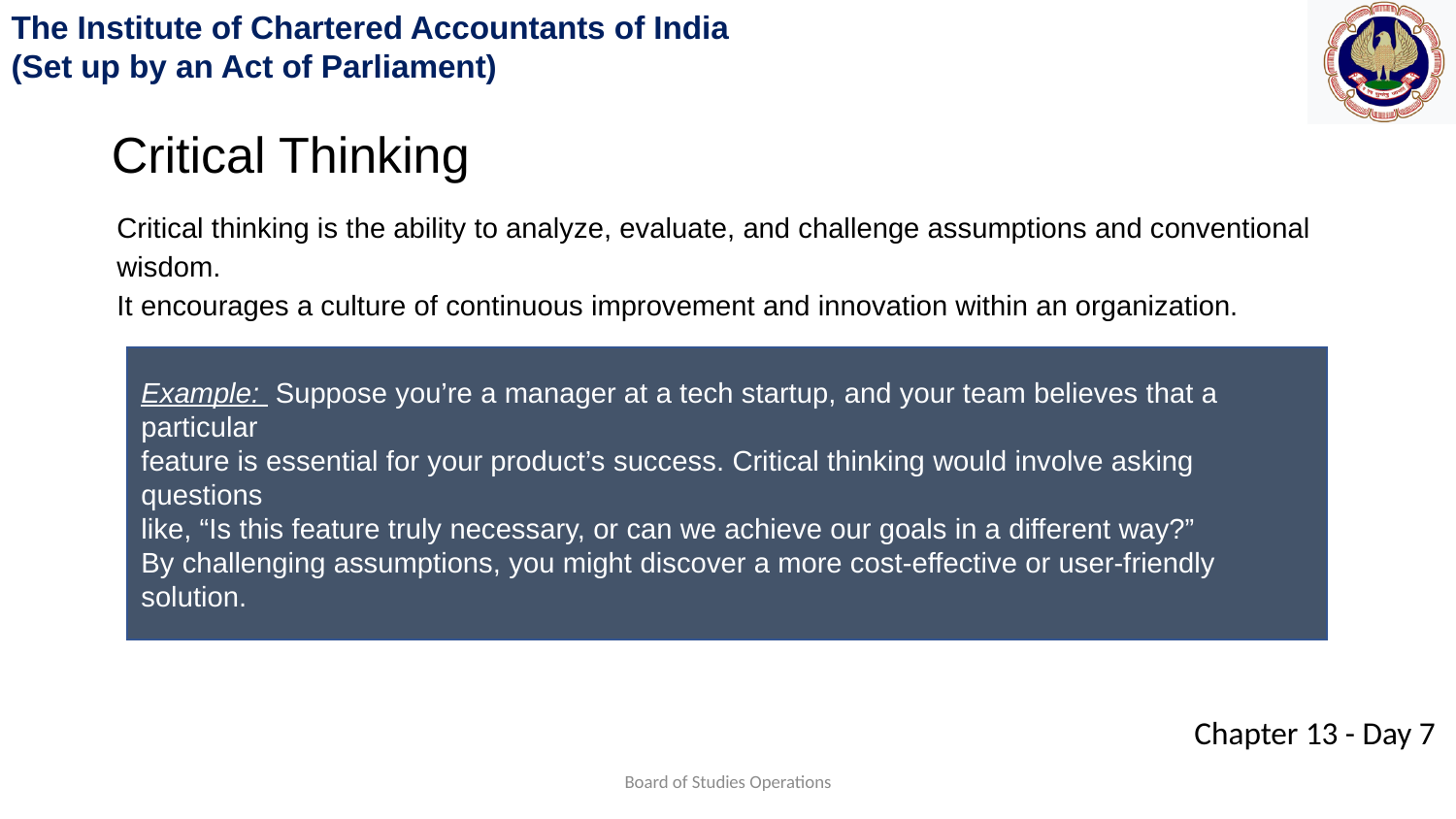

Critical Thinking
Critical thinking is the ability to analyze, evaluate, and challenge assumptions and conventional
wisdom.
It encourages a culture of continuous improvement and innovation within an organization.
Example:  Suppose you’re a manager at a tech startup, and your team believes that a particular
feature is essential for your product’s success. Critical thinking would involve asking questions
like, “Is this feature truly necessary, or can we achieve our goals in a different way?”
By challenging assumptions, you might discover a more cost-effective or user-friendly solution.
Board of Studies Operations